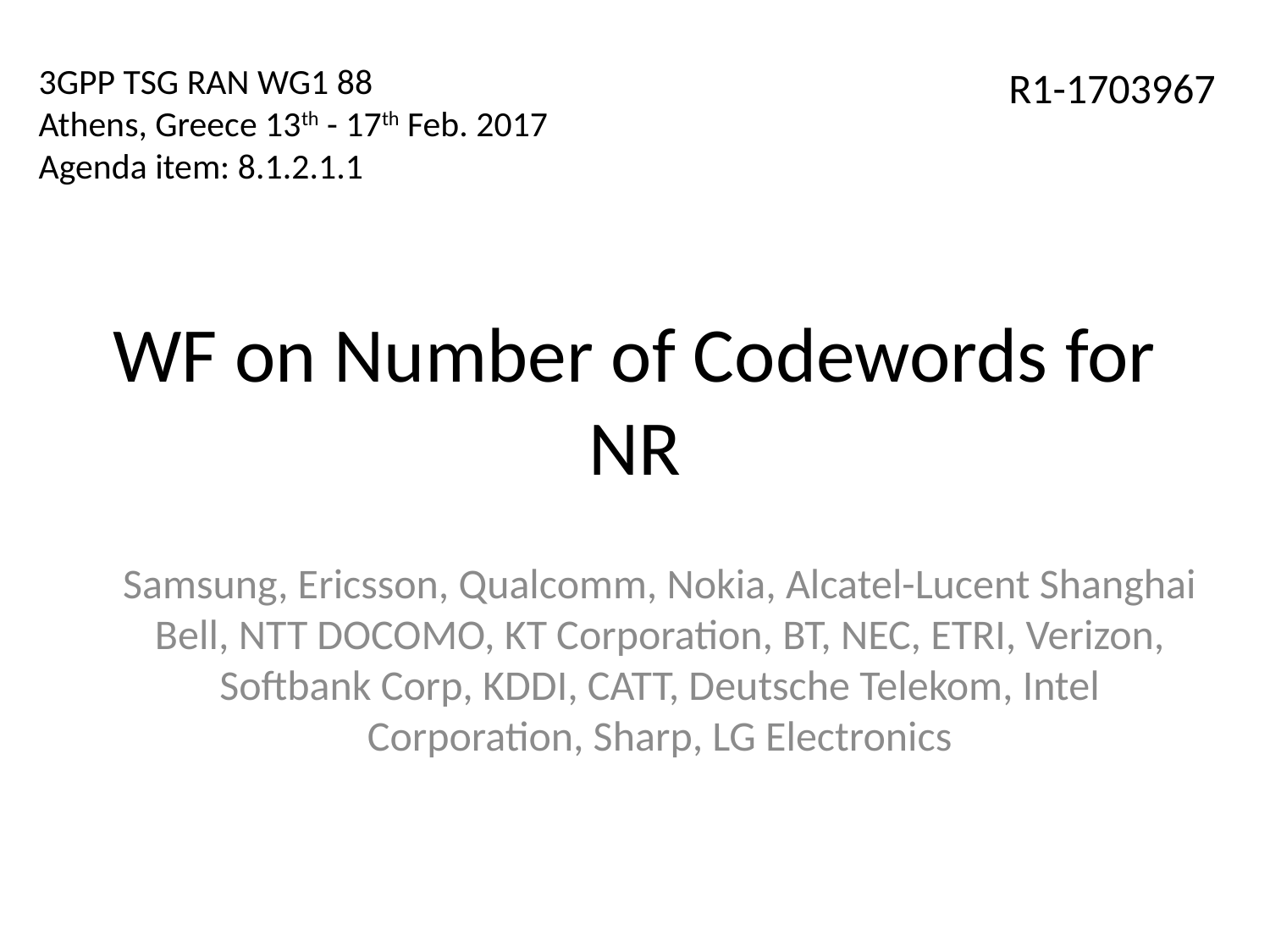

3GPP TSG RAN WG1 88
Athens, Greece 13th - 17th Feb. 2017
Agenda item: 8.1.2.1.1
R1-1703967
# WF on Number of Codewords for NR
Samsung, Ericsson, Qualcomm, Nokia, Alcatel-Lucent Shanghai Bell, NTT DOCOMO, KT Corporation, BT, NEC, ETRI, Verizon, Softbank Corp, KDDI, CATT, Deutsche Telekom, Intel Corporation, Sharp, LG Electronics